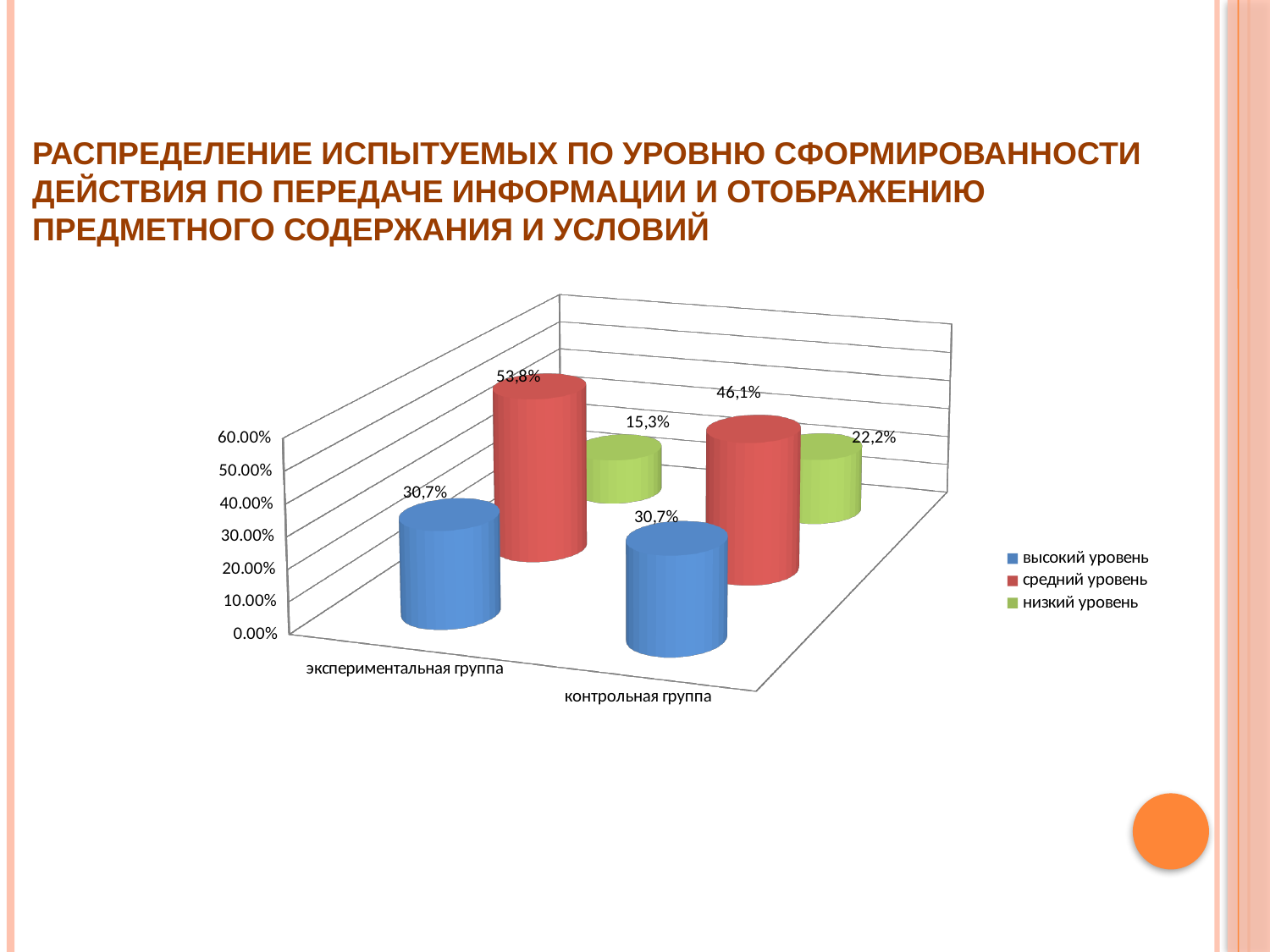

# Распределение испытуемых по уровню сформированности действия по передаче информации и отображению предметного содержания и условий

[unsupported chart]